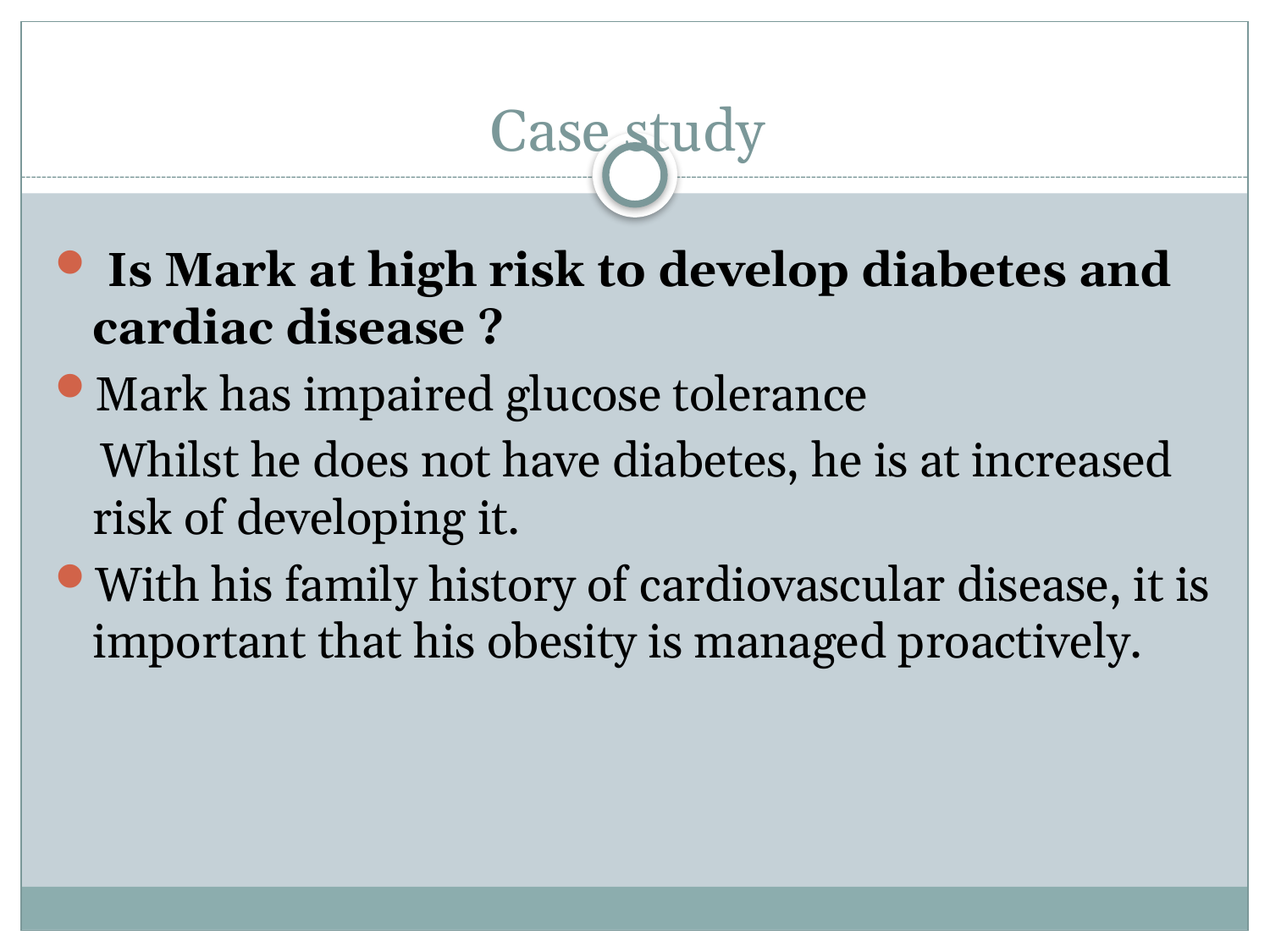

# Case study
 Is Mark at high risk to develop diabetes and cardiac disease ?
Mark has impaired glucose tolerance
    Whilst he does not have diabetes, he is at increased risk of developing it.
With his family history of cardiovascular disease, it is important that his obesity is managed proactively.